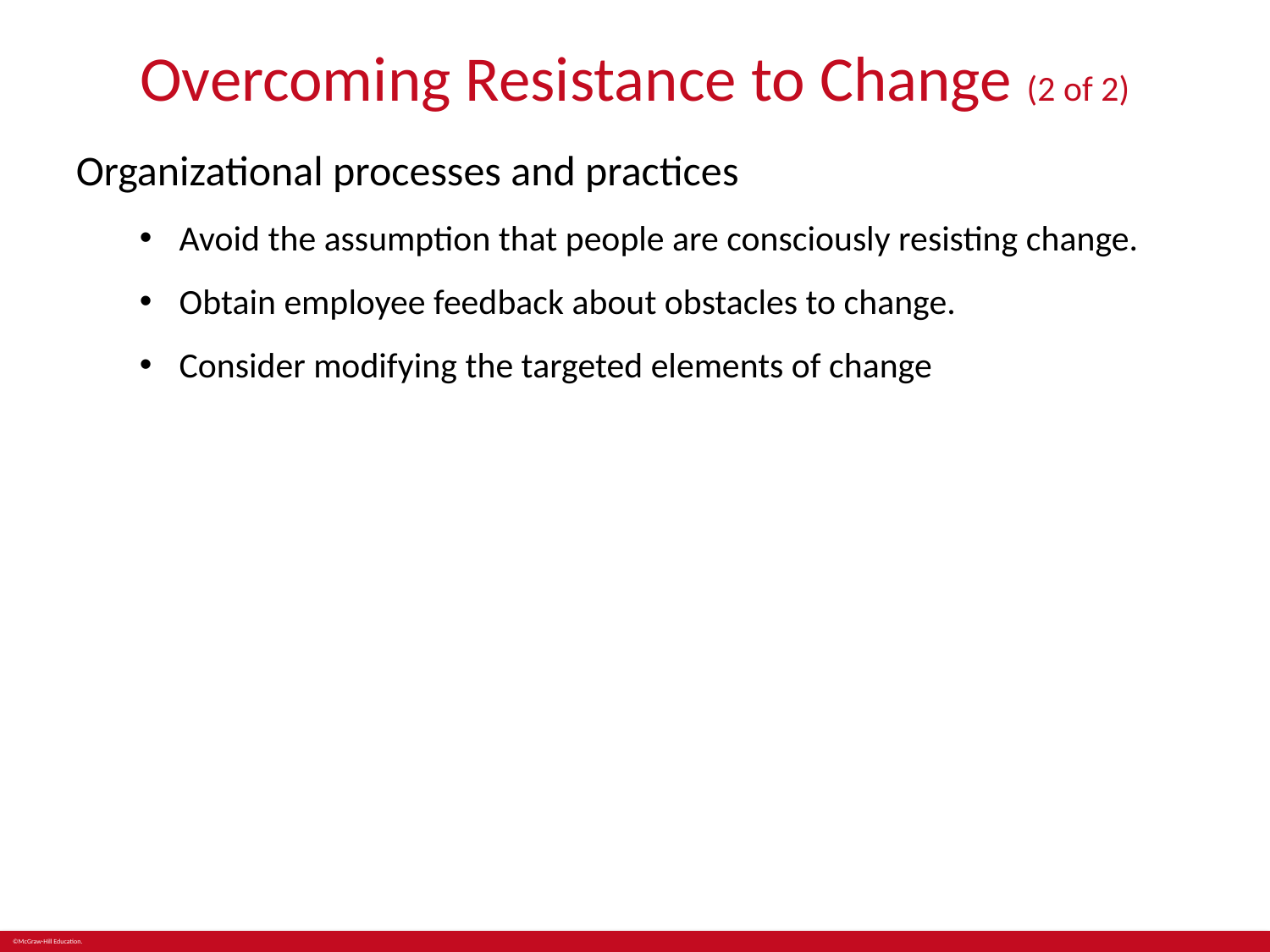

# Overcoming Resistance to Change (2 of 2)
Organizational processes and practices
Avoid the assumption that people are consciously resisting change.
Obtain employee feedback about obstacles to change.
Consider modifying the targeted elements of change